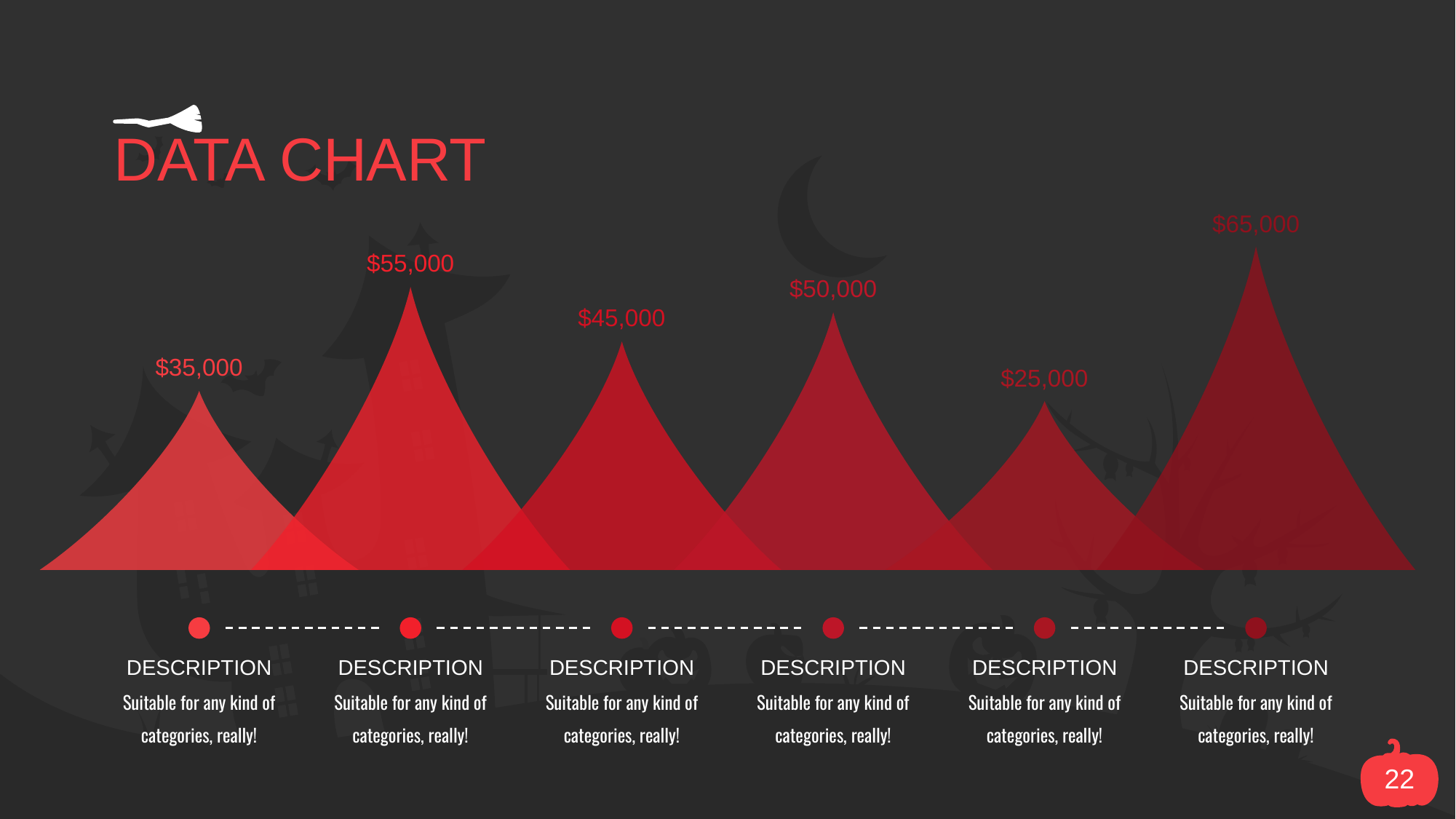

# DATA CHART
$65,000
$55,000

$50,000

$45,000

$35,000
$25,000

DESCRIPTION
DESCRIPTION
DESCRIPTION
DESCRIPTION
DESCRIPTION
DESCRIPTION
Suitable for any kind of categories, really!
Suitable for any kind of categories, really!
Suitable for any kind of categories, really!
Suitable for any kind of categories, really!
Suitable for any kind of categories, really!
Suitable for any kind of categories, really!